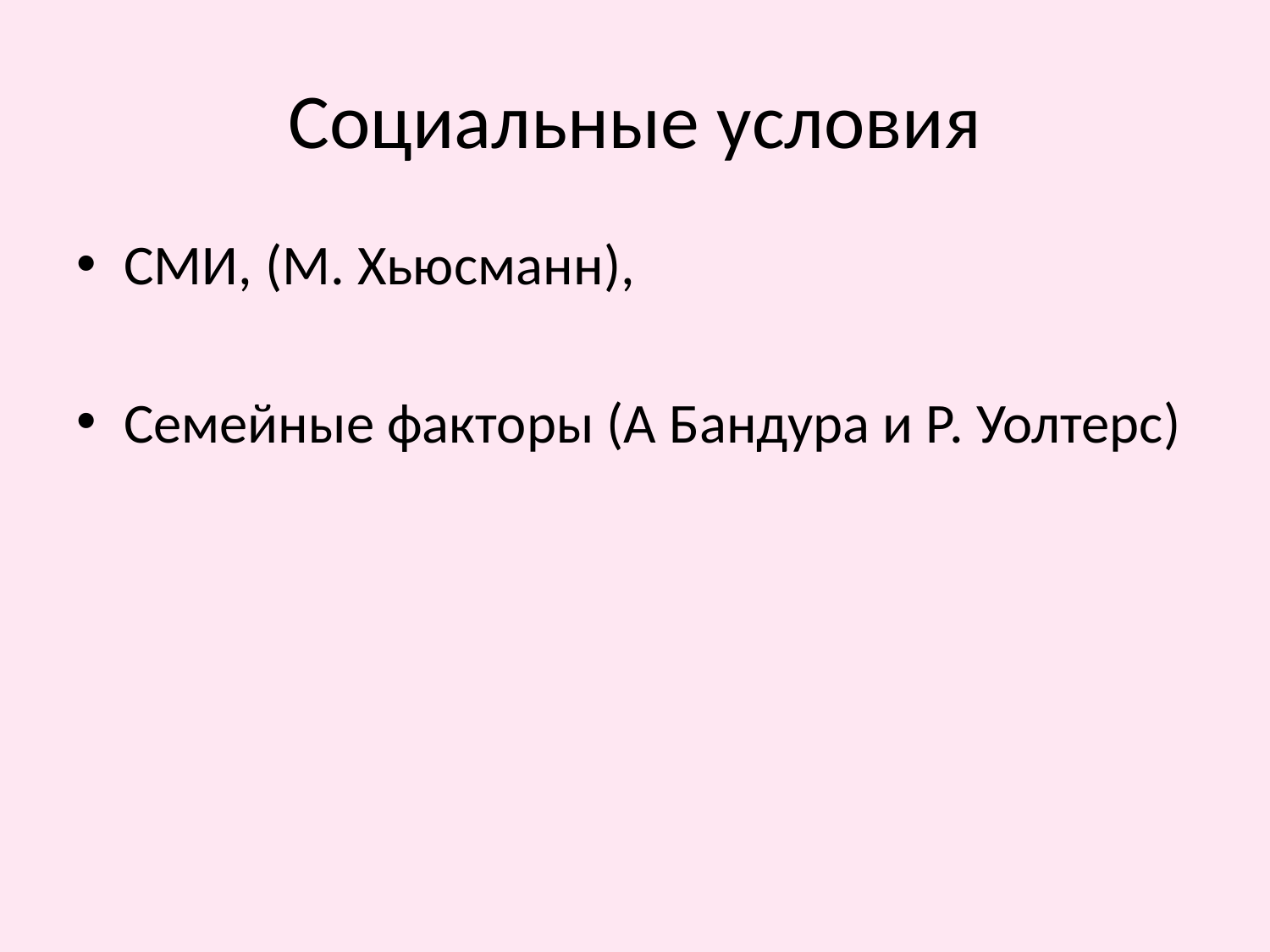

# Социальные условия
СМИ, (М. Хьюсманн),

Семейные факторы (А Бандура и Р. Уолтерс)